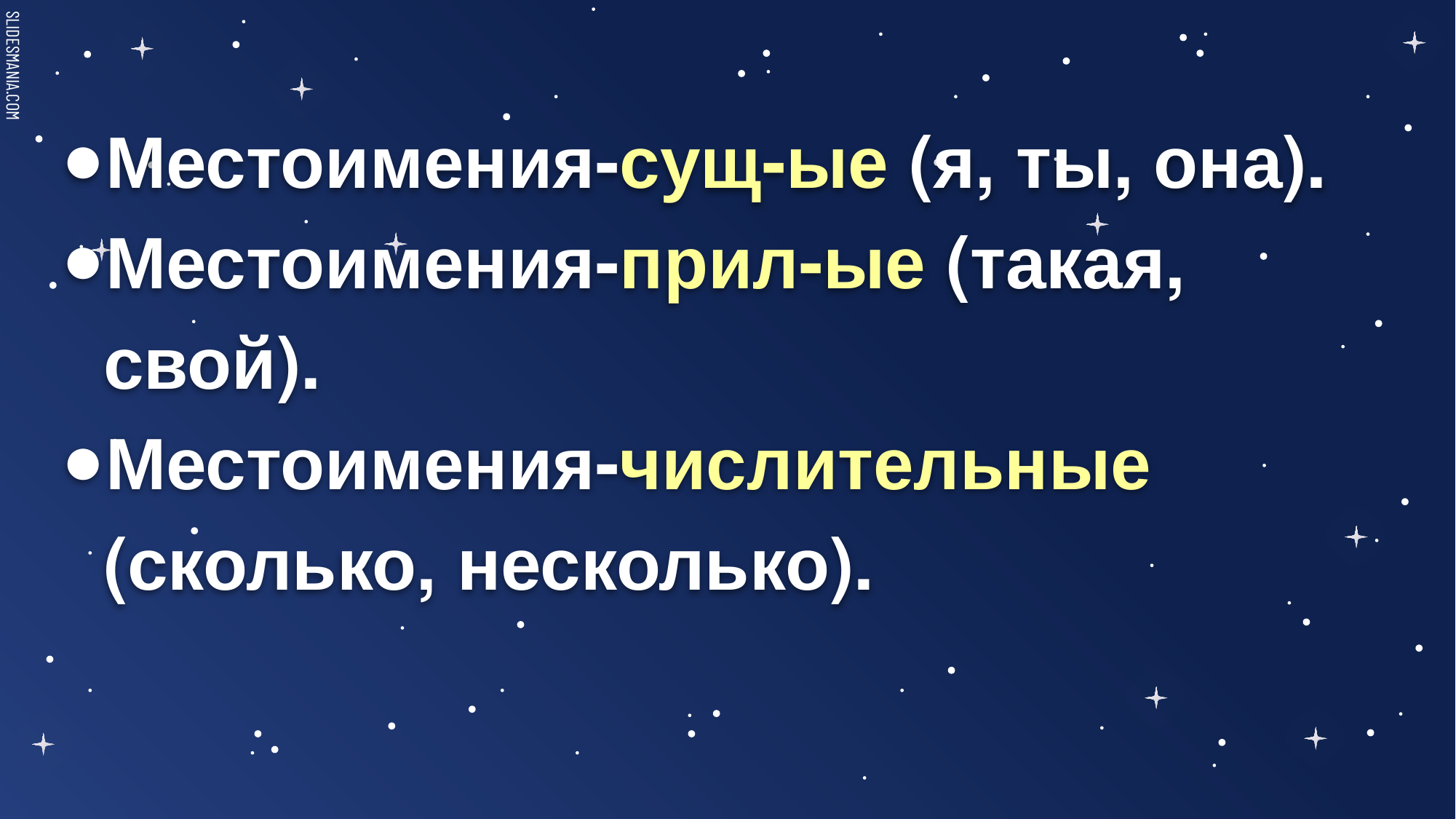

Местоимения-сущ-ые (я, ты, она).
Местоимения-прил-ые (такая, свой).
Местоимения-числительные (сколько, несколько).